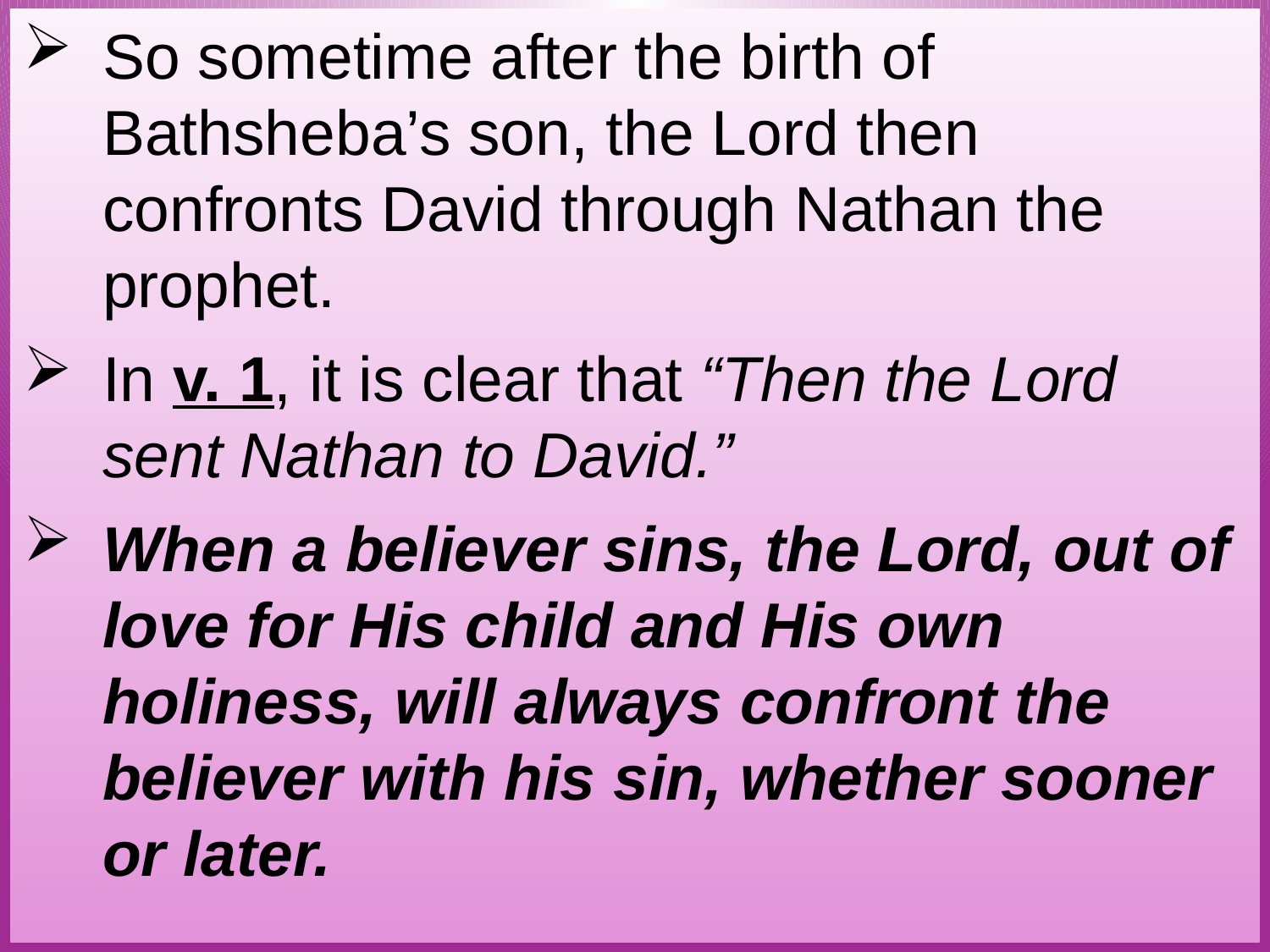

So sometime after the birth of Bathsheba’s son, the Lord then confronts David through Nathan the prophet.
In v. 1, it is clear that “Then the Lord sent Nathan to David.”
When a believer sins, the Lord, out of love for His child and His own holiness, will always confront the believer with his sin, whether sooner or later.